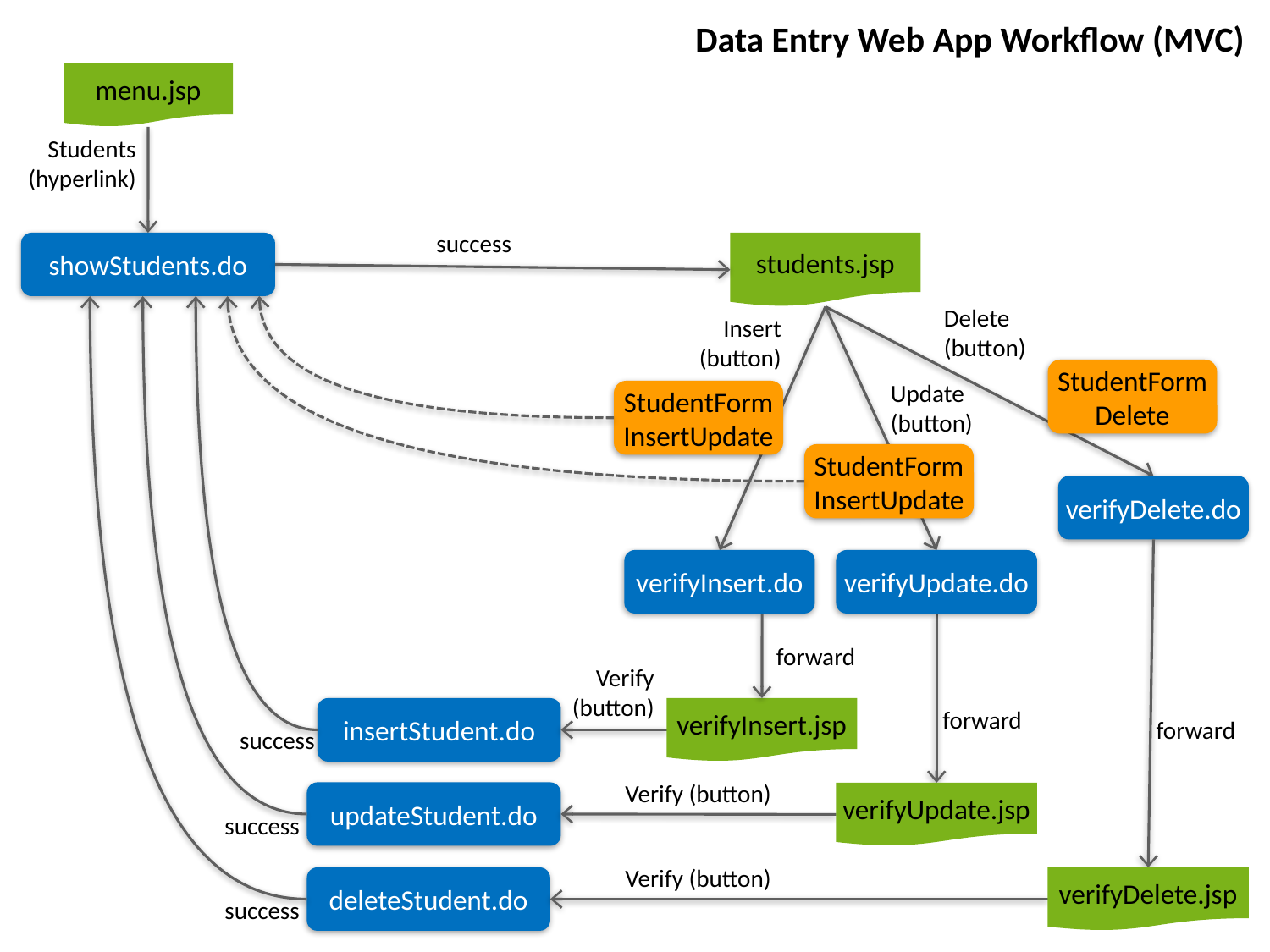

Data Entry Web App Workflow (MVC)
menu.jsp
Students
(hyperlink)

success
showStudents.do
students.jsp

Delete
(button)
Insert
(button)
StudentForm
Delete
Update
(button)
StudentForm
InsertUpdate
StudentForm
InsertUpdate
verifyDelete.do
verifyInsert.do
verifyUpdate.do
forward
Verify
(button)
insertStudent.do
verifyInsert.jsp
forward
forward
success
Verify (button)
updateStudent.do
verifyUpdate.jsp
success

Verify (button)
deleteStudent.do
verifyDelete.jsp
success